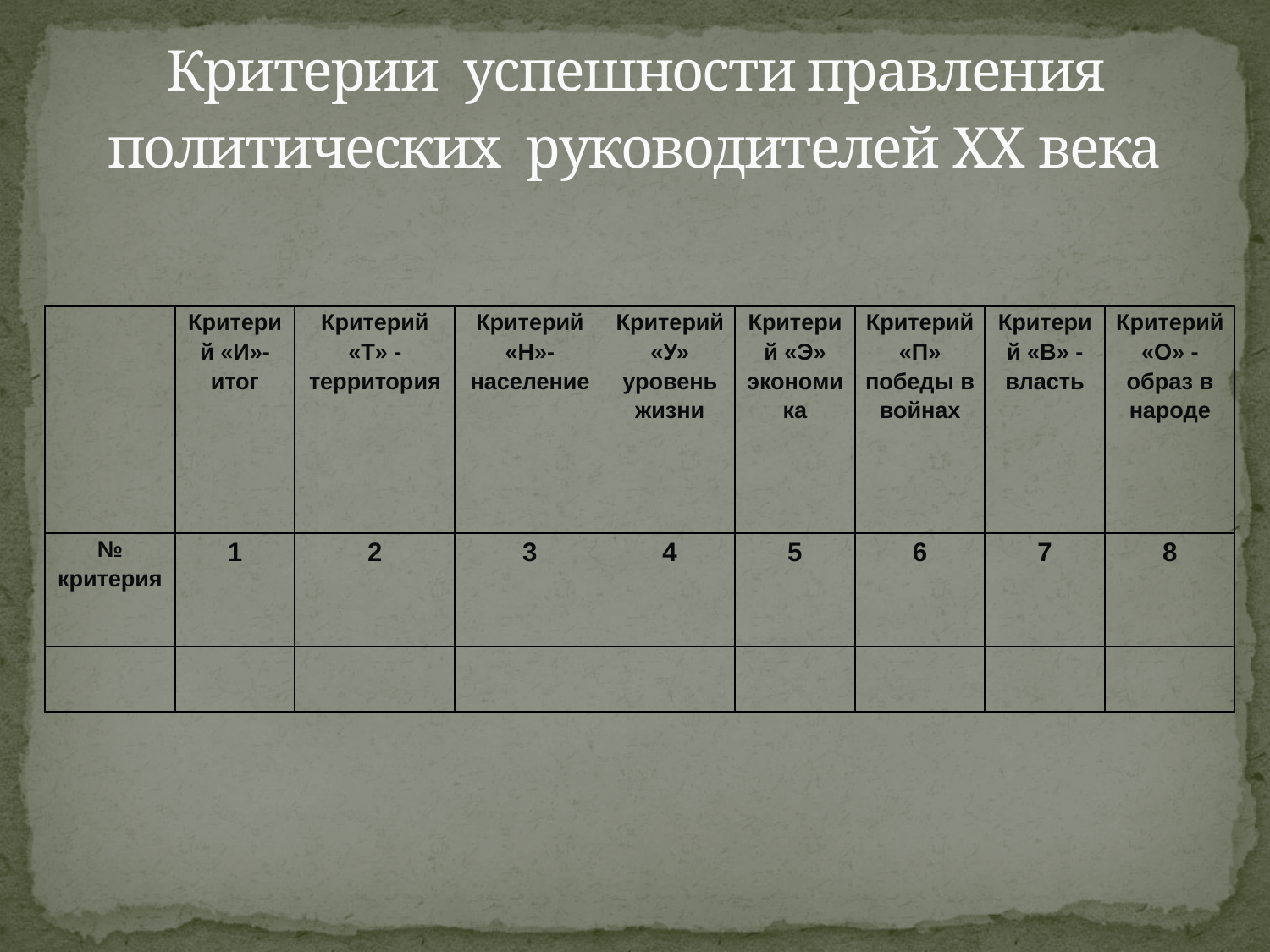

# Критерии  успешности правления политических  руководителей XX века
|  | Критерий «И»- итог | Критерий «Т» -территория | Критерий «Н»- население | Критерий «У» уровень жизни | Критерий «Э» экономика | Критерий «П» победы в войнах | Критерий «В» -власть | Критерий «О» - образ в народе |
| --- | --- | --- | --- | --- | --- | --- | --- | --- |
| № критерия | 1 | 2 | 3 | 4 | 5 | 6 | 7 | 8 |
|  |  |  |  |  |  |  |  |  |